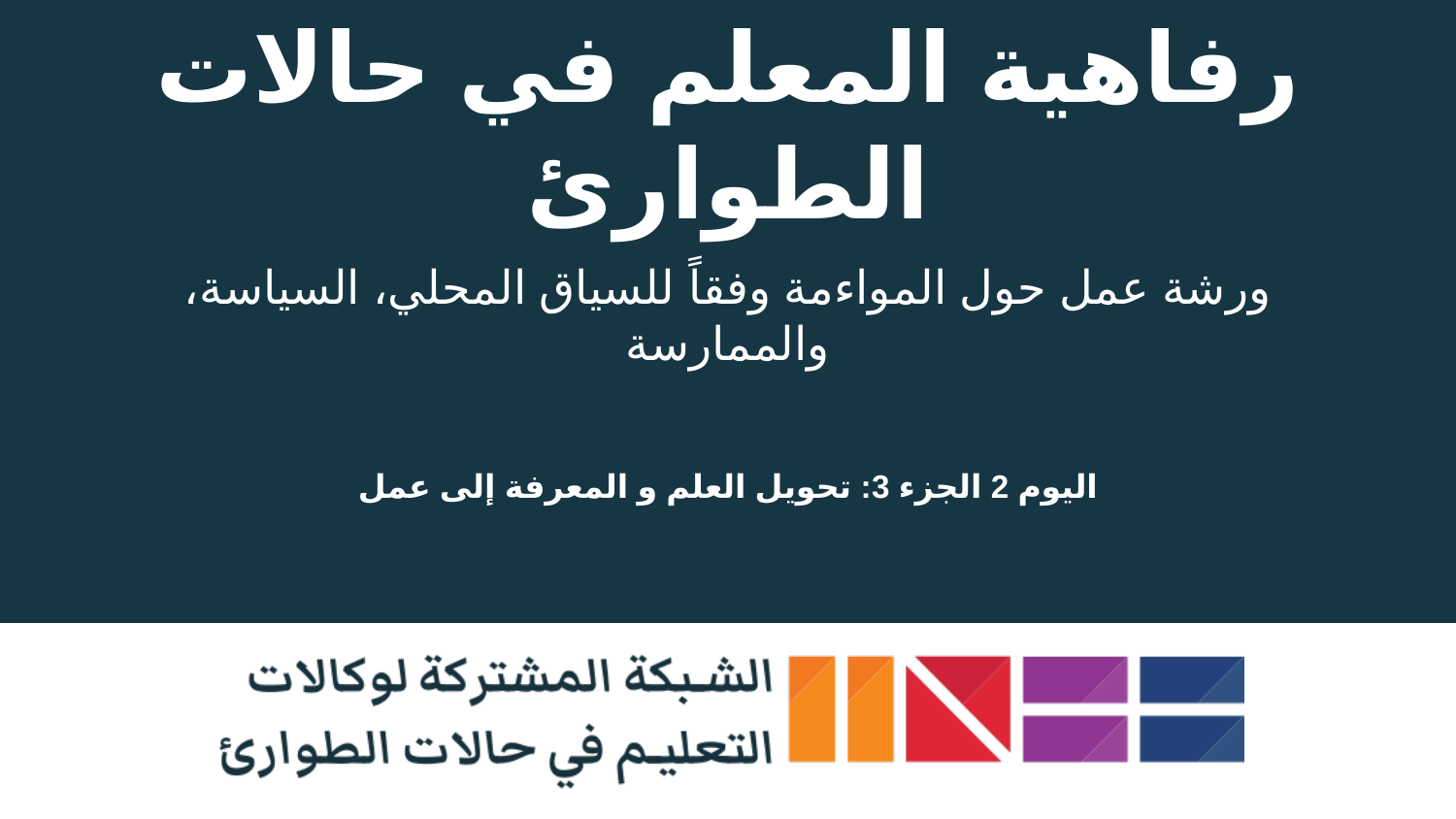

# رفاهية المعلم في حالات الطوارئ
ورشة عمل حول المواءمة وفقاً للسياق المحلي، السياسة، والممارسة

اليوم 2 الجزء 3: تحويل العلم و المعرفة إلى عمل